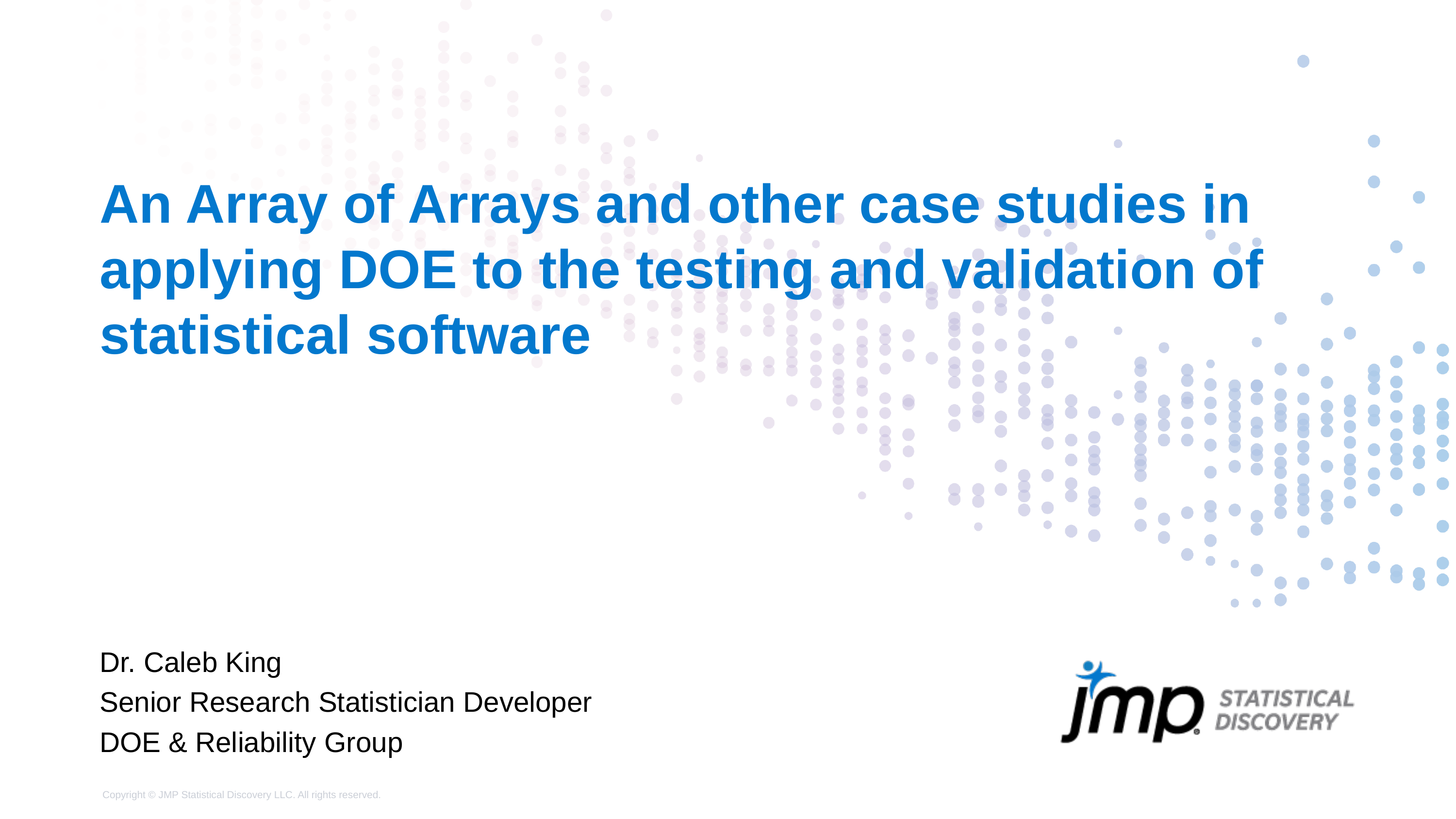

# An Array of Arrays and other case studies in applying DOE to the testing and validation of statistical software
Dr. Caleb King
Senior Research Statistician Developer
DOE & Reliability Group